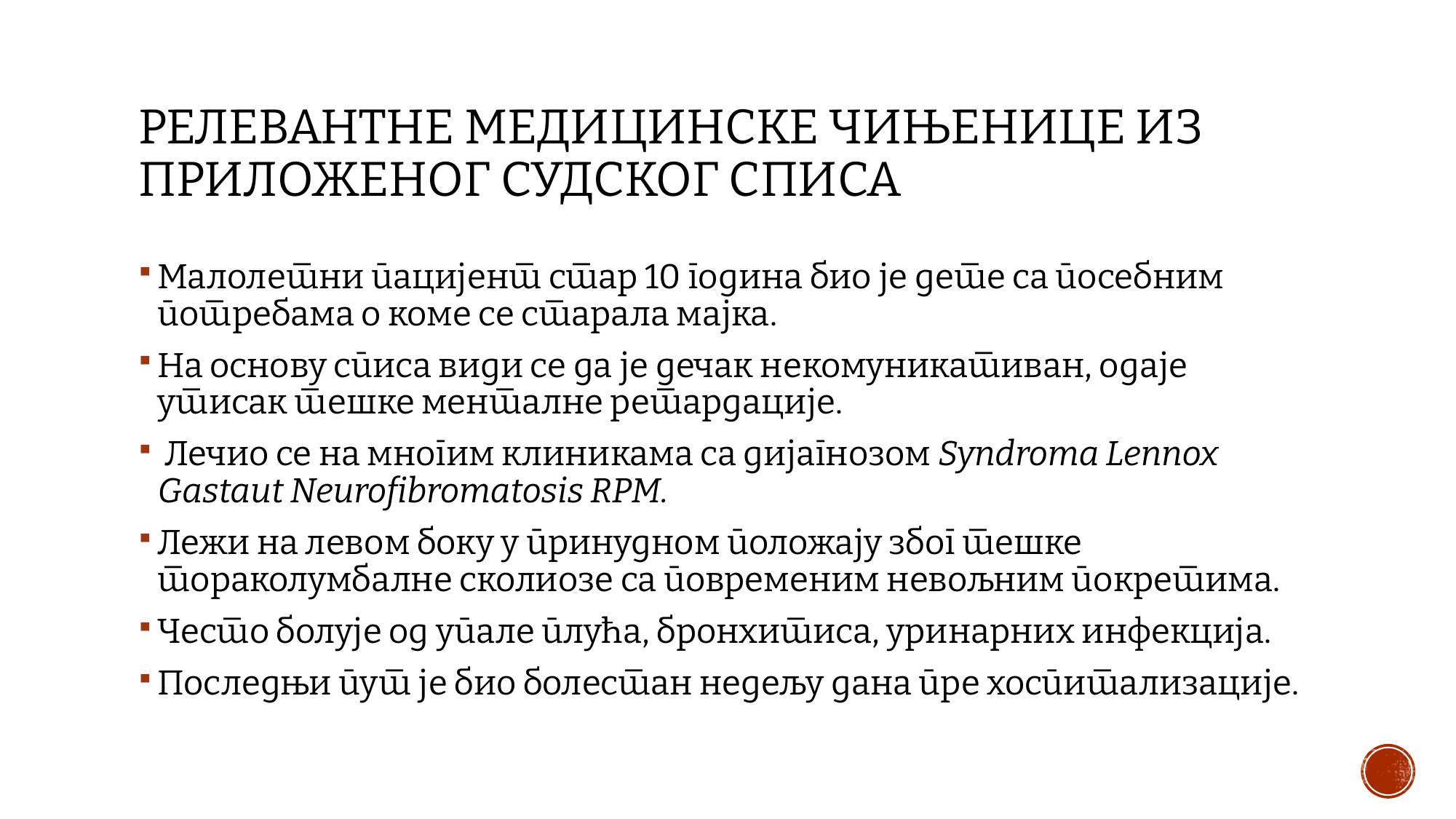

# Релевантне медицинске чињенице из приложеног судског списа
Малолетни пацијент стар 10 година био је дете са посебним потребама о коме се старала мајка.
На основу списа види се да је дечак некомуникативан, одаје утисак тешке менталне ретардације.
 Лечио се на многим клиникама са дијагнозом Syndroma Lennox Gastaut Neurofibromatosis RPM.
Лежи на левом боку у принудном положају због тешке тораколумбалне сколиозе са повременим невољним покретима.
Често болује од упале плућа, бронхитиса, уринарних инфекција.
Последњи пут је био болестан недељу дана пре хоспитализације.